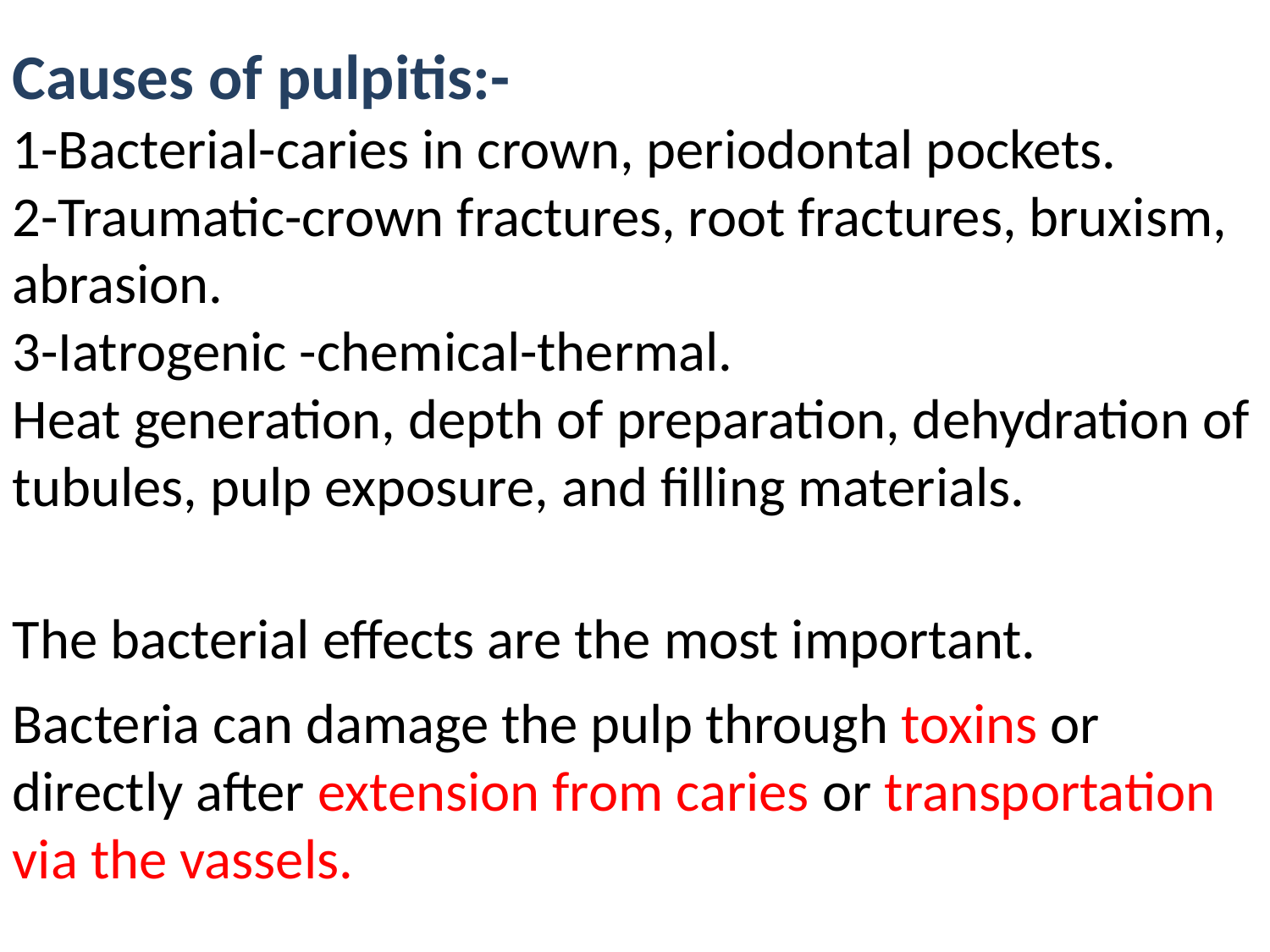

Causes of pulpitis:-
1-Bacterial-caries in crown, periodontal pockets.
2-Traumatic-crown fractures, root fractures, bruxism, abrasion.
3-Iatrogenic -chemical-thermal.
Heat generation, depth of preparation, dehydration of tubules, pulp exposure, and filling materials.

The bacterial effects are the most important.

Bacteria can damage the pulp through toxins or directly after extension from caries or transportation via the vassels.